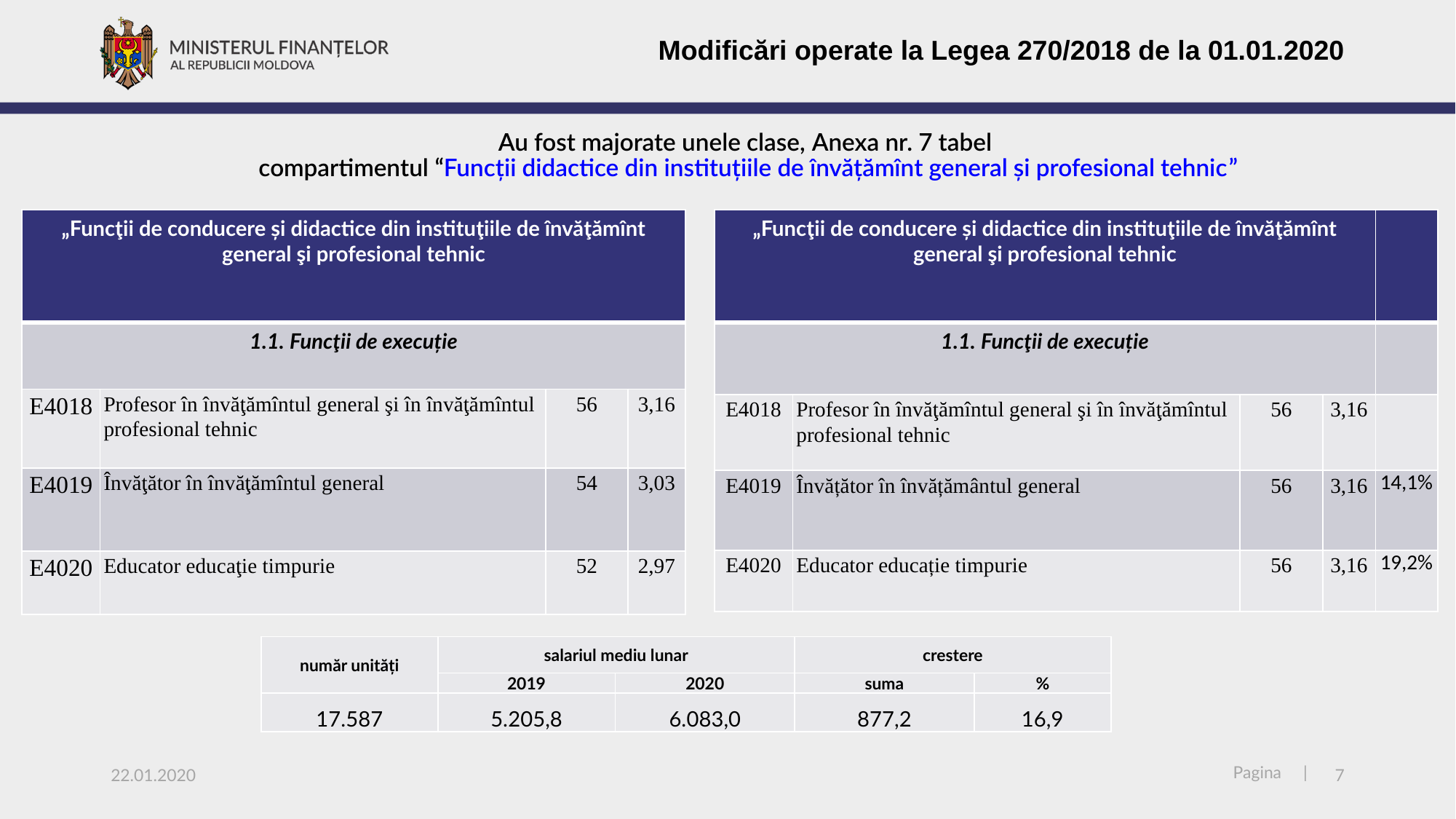

Modificări operate la Legea 270/2018 de la 01.01.2020

# Au fost majorate unele clase, Anexa nr. 7 tabel compartimentul “Funcții didactice din instituțiile de învățămînt general și profesional tehnic”
| „Funcţii de conducere și didactice din instituţiile de învăţămînt general şi profesional tehnic |  |  |  |  |
| --- | --- | --- | --- | --- |
| 1.1. Funcţii de execuție |  |  |  |  |
| E4018 | Profesor în învăţămîntul general şi în învăţămîntul profesional tehnic | 56 | 3,16 |  |
| E4019 | Învățător în învățământul general | 56 | 3,16 | 14,1% |
| E4020 | Educator educație timpurie | 56 | 3,16 | 19,2% |
| „Funcţii de conducere și didactice din instituţiile de învăţămînt general şi profesional tehnic |  |  |  |
| --- | --- | --- | --- |
| 1.1. Funcţii de execuție |  |  |  |
| E4018 | Profesor în învăţămîntul general şi în învăţămîntul profesional tehnic | 56 | 3,16 |
| E4019 | Învăţător în învăţămîntul general | 54 | 3,03 |
| E4020 | Educator educaţie timpurie | 52 | 2,97 |
| număr unități | salariul mediu lunar |  | crestere |  |
| --- | --- | --- | --- | --- |
|  | 2019 | 2020 | suma | % |
| 17.587 | 5.205,8 | 6.083,0 | 877,2 | 16,9 |
22.01.2020
7